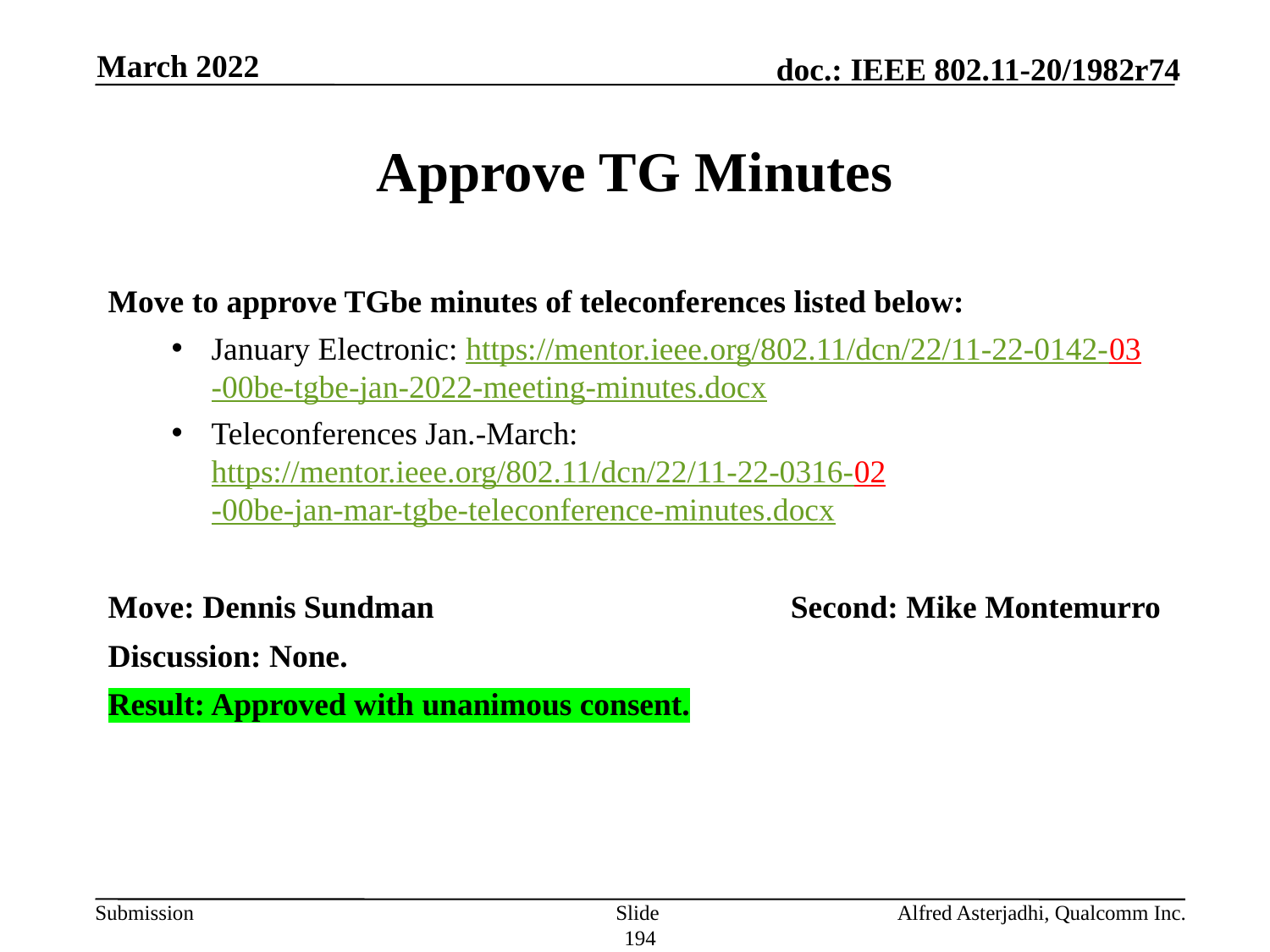

March 2022
# Approve TG Minutes
Move to approve TGbe minutes of teleconferences listed below:
January Electronic: https://mentor.ieee.org/802.11/dcn/22/11-22-0142-03-00be-tgbe-jan-2022-meeting-minutes.docx
Teleconferences Jan.-March: https://mentor.ieee.org/802.11/dcn/22/11-22-0316-02-00be-jan-mar-tgbe-teleconference-minutes.docx

Move: Dennis Sundman			Second: Mike Montemurro
Discussion: None.
Result: Approved with unanimous consent.
Slide 194
Alfred Asterjadhi, Qualcomm Inc.